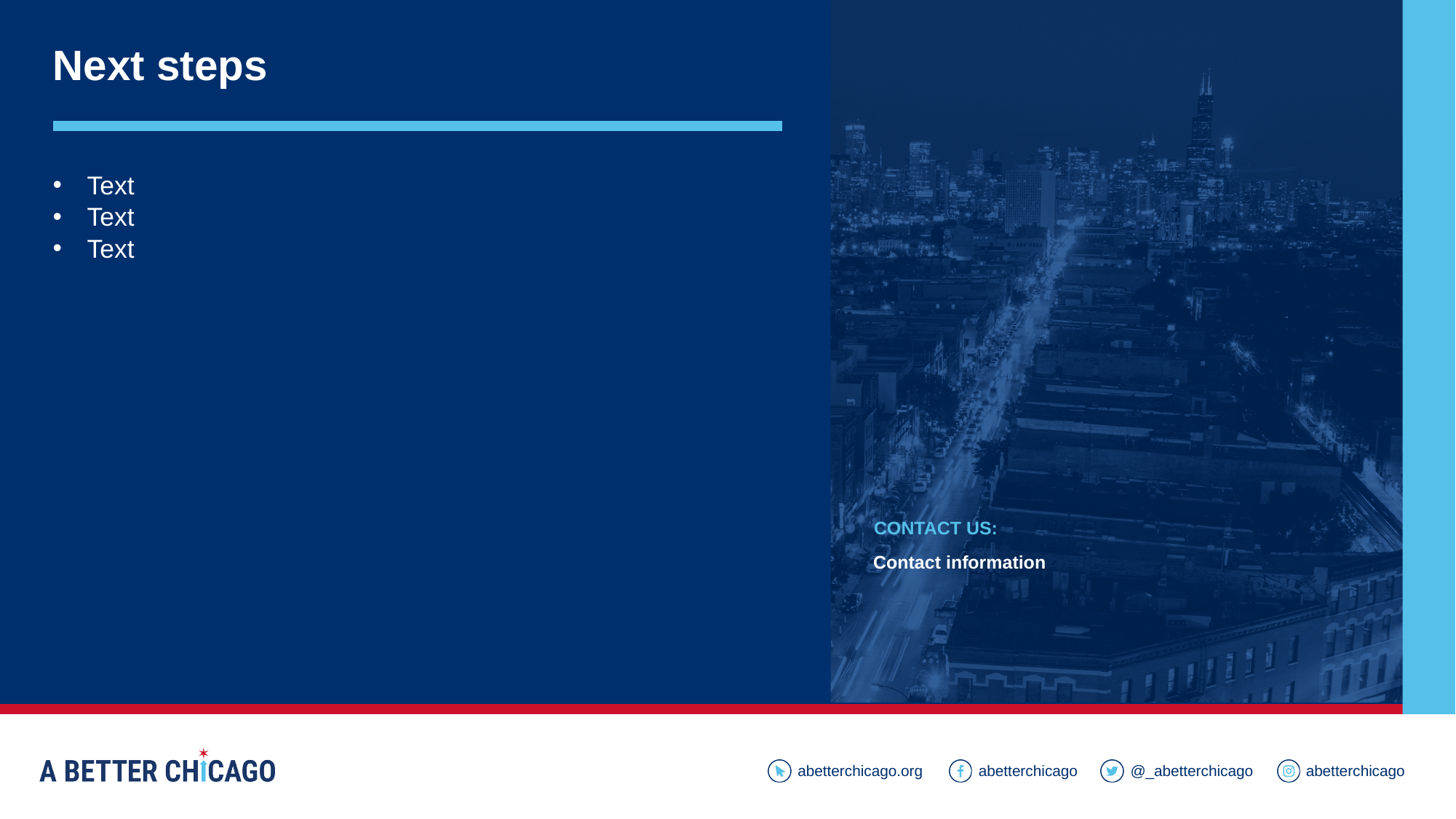

# Next steps
Text
Text
Text

Contact information